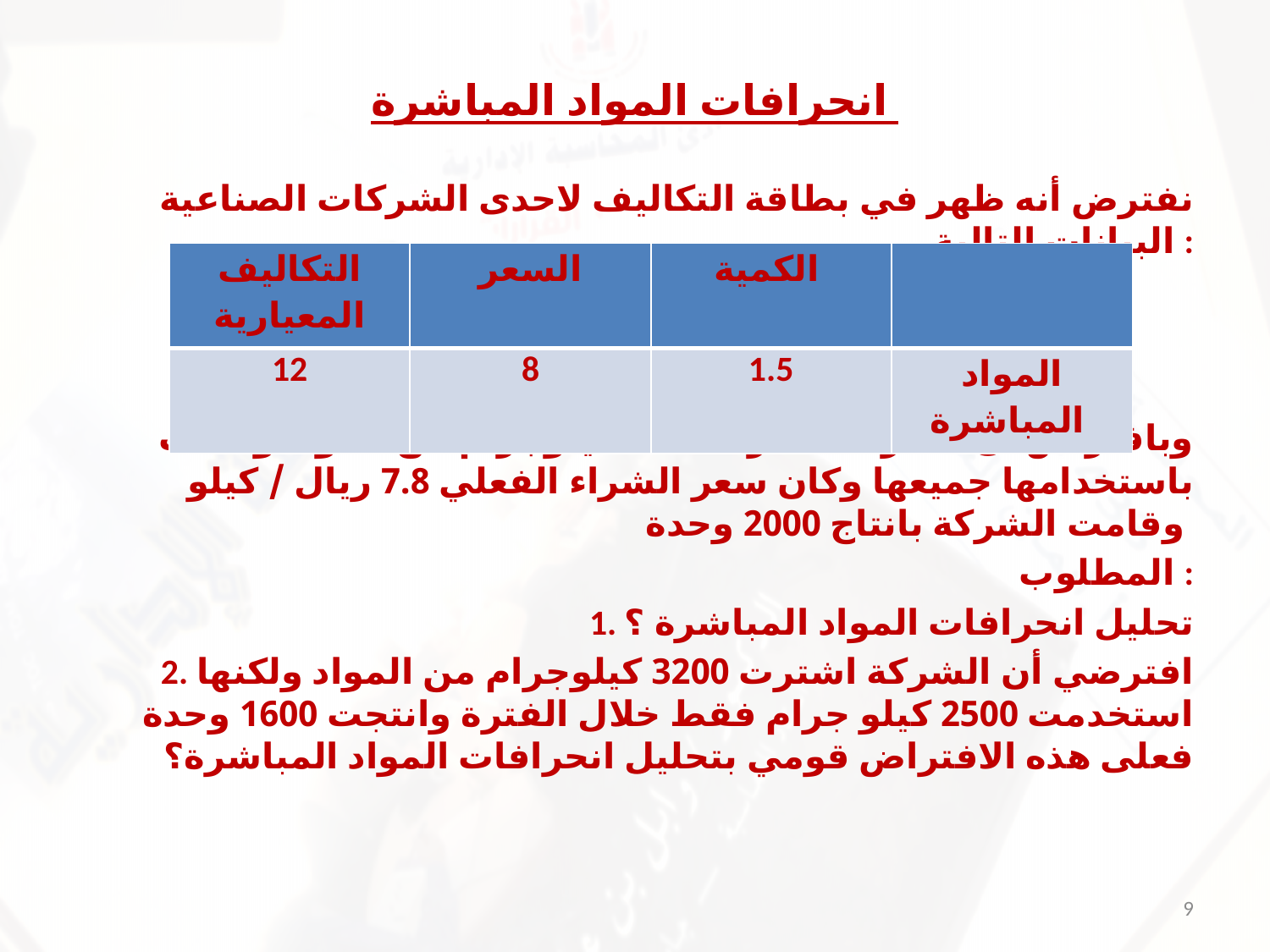

# انحرافات المواد المباشرة
نفترض أنه ظهر في بطاقة التكاليف لاحدى الشركات الصناعية البيانات التالية :

وبافتراض أن الشركة اشترت 3200 كيلوجرام من المواد وقامت باستخدامها جميعها وكان سعر الشراء الفعلي 7.8 ريال / كيلو وقامت الشركة بانتاج 2000 وحدة
   المطلوب :
  1. تحليل انحرافات المواد المباشرة ؟
  2. افترضي أن الشركة اشترت 3200 كيلوجرام من المواد ولكنها استخدمت 2500 كيلو جرام فقط خلال الفترة وانتجت 1600 وحدة فعلى هذه الافتراض قومي بتحليل انحرافات المواد المباشرة؟

| التكاليف المعيارية | السعر | الكمية |  |
| --- | --- | --- | --- |
| 12 | 8 | 1.5 | المواد المباشرة |
9